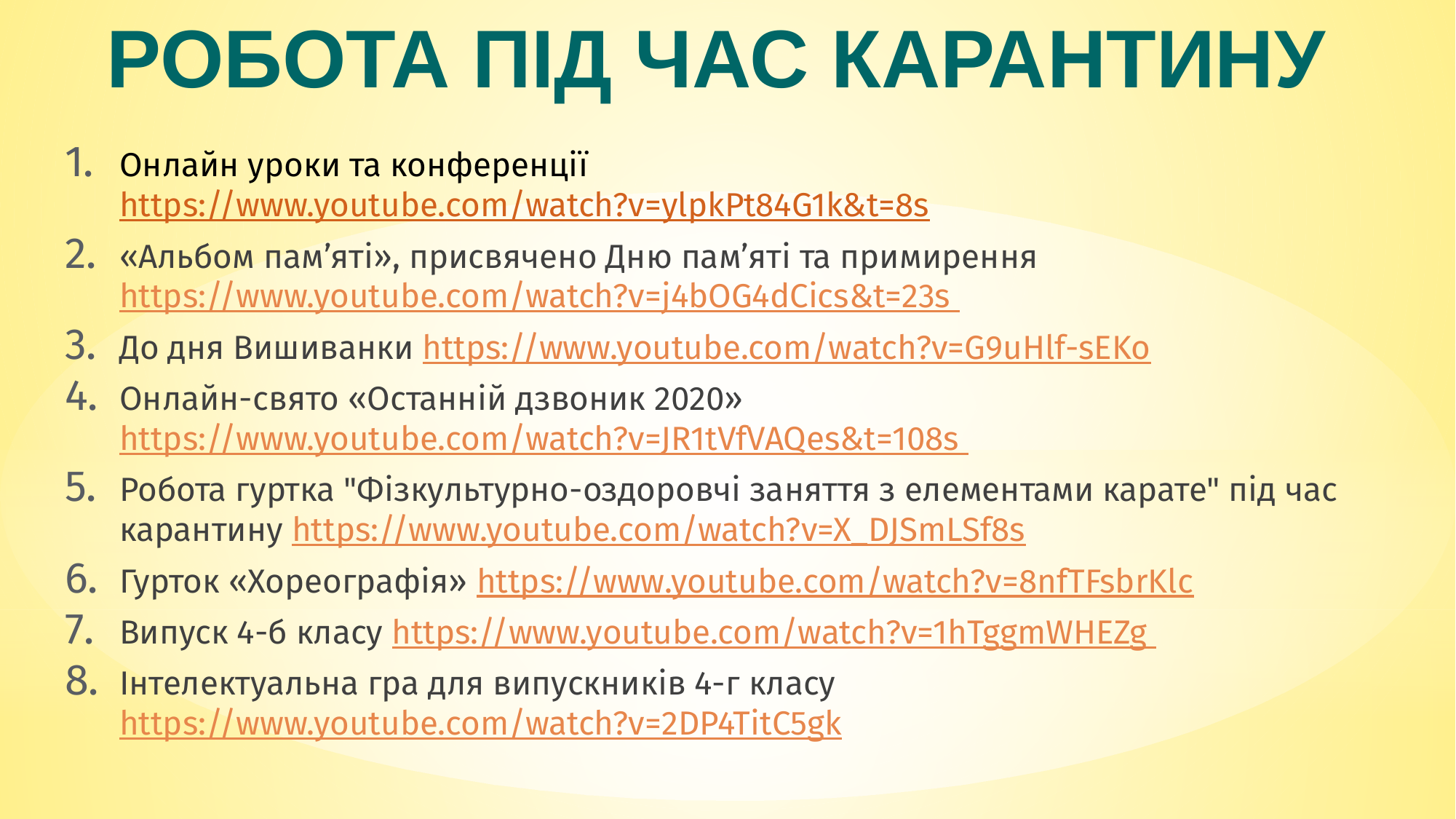

Робота під час карантину
Онлайн уроки та конференції https://www.youtube.com/watch?v=ylpkPt84G1k&t=8s
«Альбом пам’яті», присвячено Дню пам’яті та примирення https://www.youtube.com/watch?v=j4bOG4dCics&t=23s
До дня Вишиванки https://www.youtube.com/watch?v=G9uHlf-sEKo
Онлайн-свято «Останній дзвоник 2020» https://www.youtube.com/watch?v=JR1tVfVAQes&t=108s
Робота гуртка "Фізкультурно-оздоровчі заняття з елементами карате" під час карантину https://www.youtube.com/watch?v=X_DJSmLSf8s
Гурток «Хореографія» https://www.youtube.com/watch?v=8nfTFsbrKlc
Випуск 4-б класу https://www.youtube.com/watch?v=1hTggmWHEZg
Інтелектуальна гра для випускників 4-г класу https://www.youtube.com/watch?v=2DP4TitC5gk